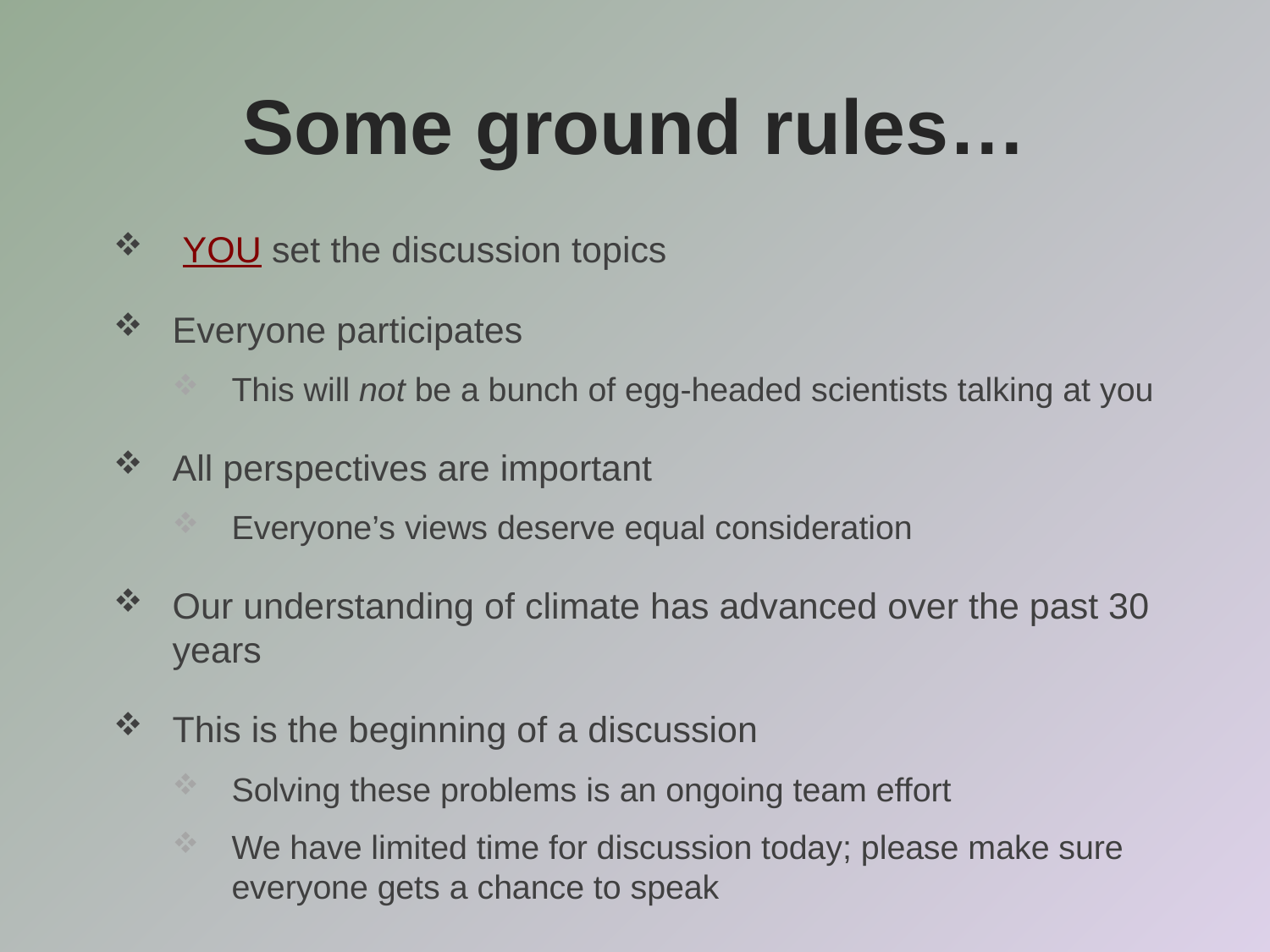

# Some ground rules…
 YOU set the discussion topics
Everyone participates
This will not be a bunch of egg-headed scientists talking at you
All perspectives are important
Everyone’s views deserve equal consideration
Our understanding of climate has advanced over the past 30 years
This is the beginning of a discussion
Solving these problems is an ongoing team effort
We have limited time for discussion today; please make sure everyone gets a chance to speak